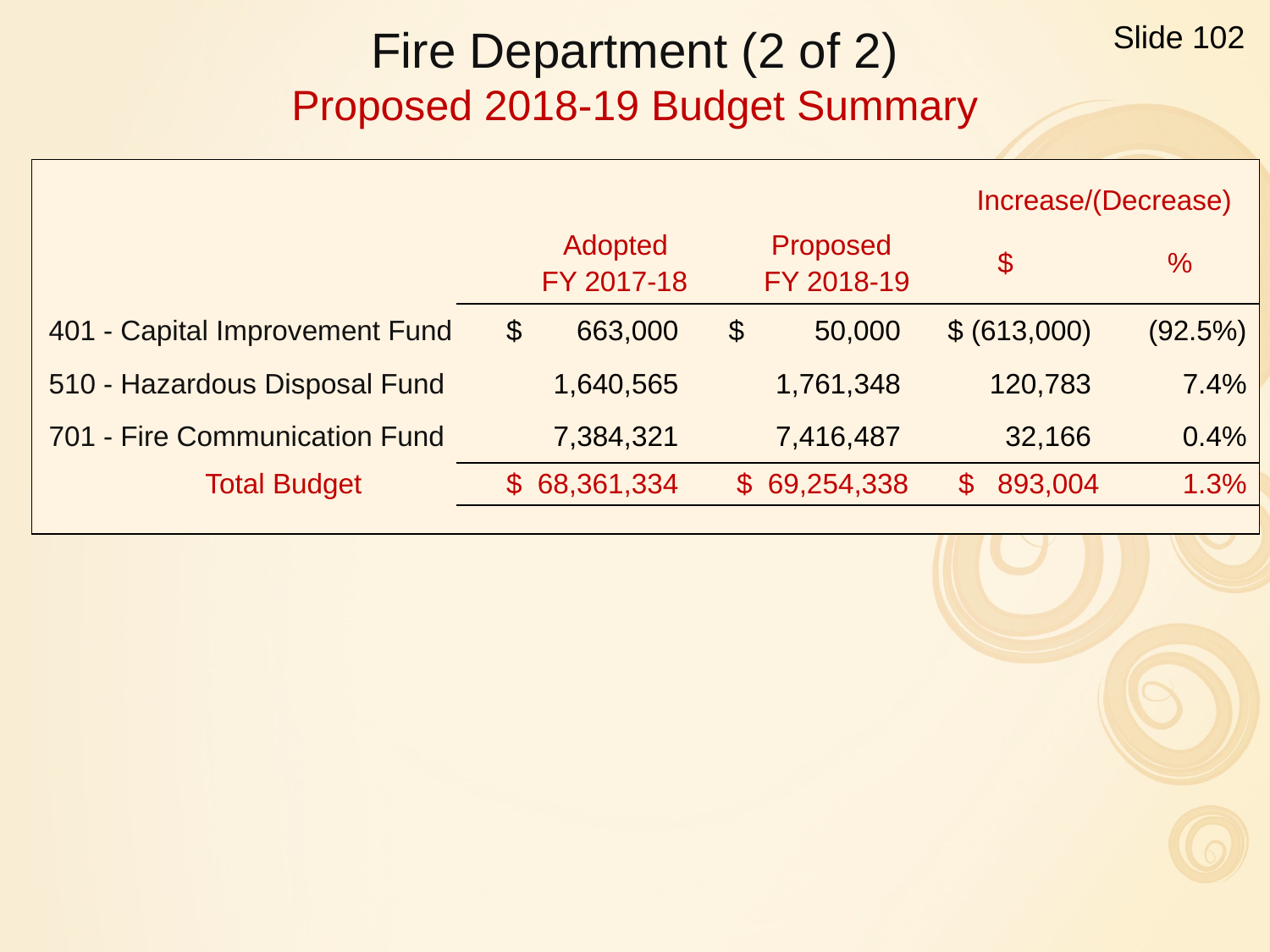

Slide 102
# Fire Department (2 of 2) Proposed 2018-19 Budget Summary
|  | Adopted FY 2017-18 | Proposed FY 2018-19 | Increase/(Decrease) |  |
| --- | --- | --- | --- | --- |
|  |  |  | $ | % |
| 401 - Capital Improvement Fund | $ 663,000 | $ 50,000 | $ (613,000) | (92.5%) |
| 510 - Hazardous Disposal Fund | 1,640,565 | 1,761,348 | 120,783 | 7.4% |
| 701 - Fire Communication Fund | 7,384,321 | 7,416,487 | 32,166 | 0.4% |
| Total Budget | $ 68,361,334 | $ 69,254,338 | $ 893,004 | 1.3% |
|  |  |  |  |  |